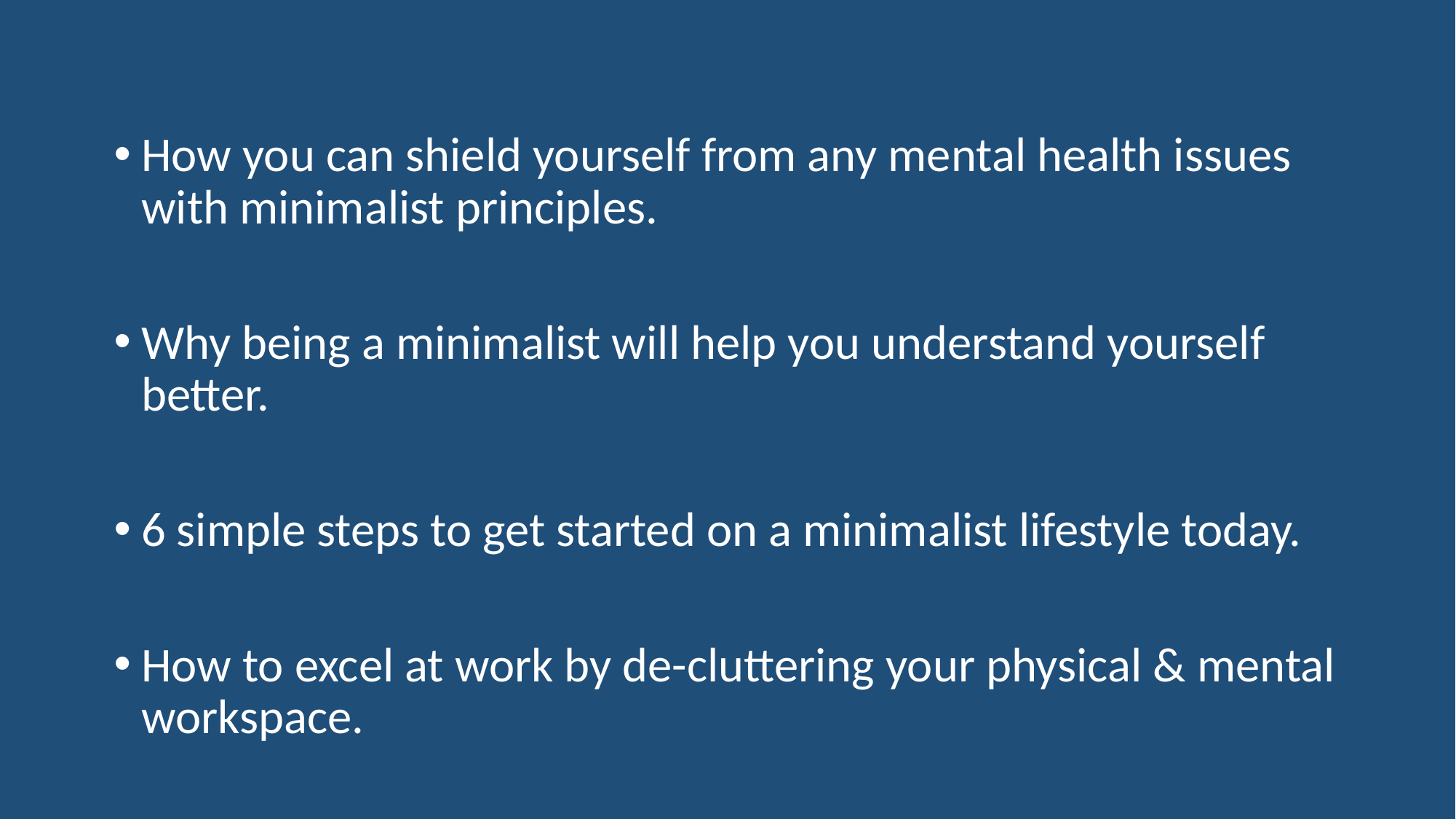

How you can shield yourself from any mental health issues with minimalist principles.

Why being a minimalist will help you understand yourself better.

6 simple steps to get started on a minimalist lifestyle today.

How to excel at work by de-cluttering your physical & mental workspace.